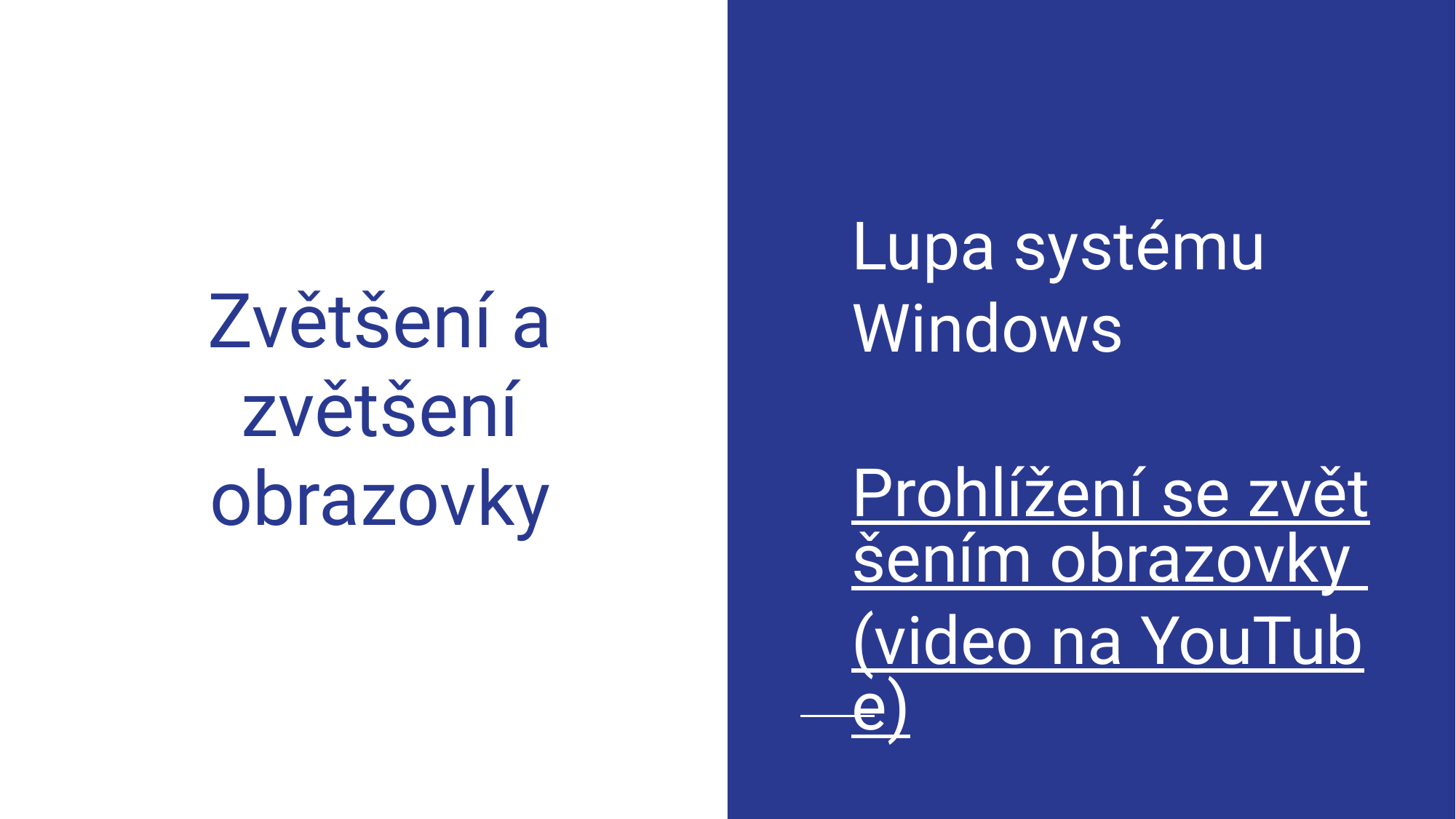

Lupa systému Windows

Prohlížení se zvětšením obrazovky (video na YouTube)
# Zvětšení a zvětšení obrazovky